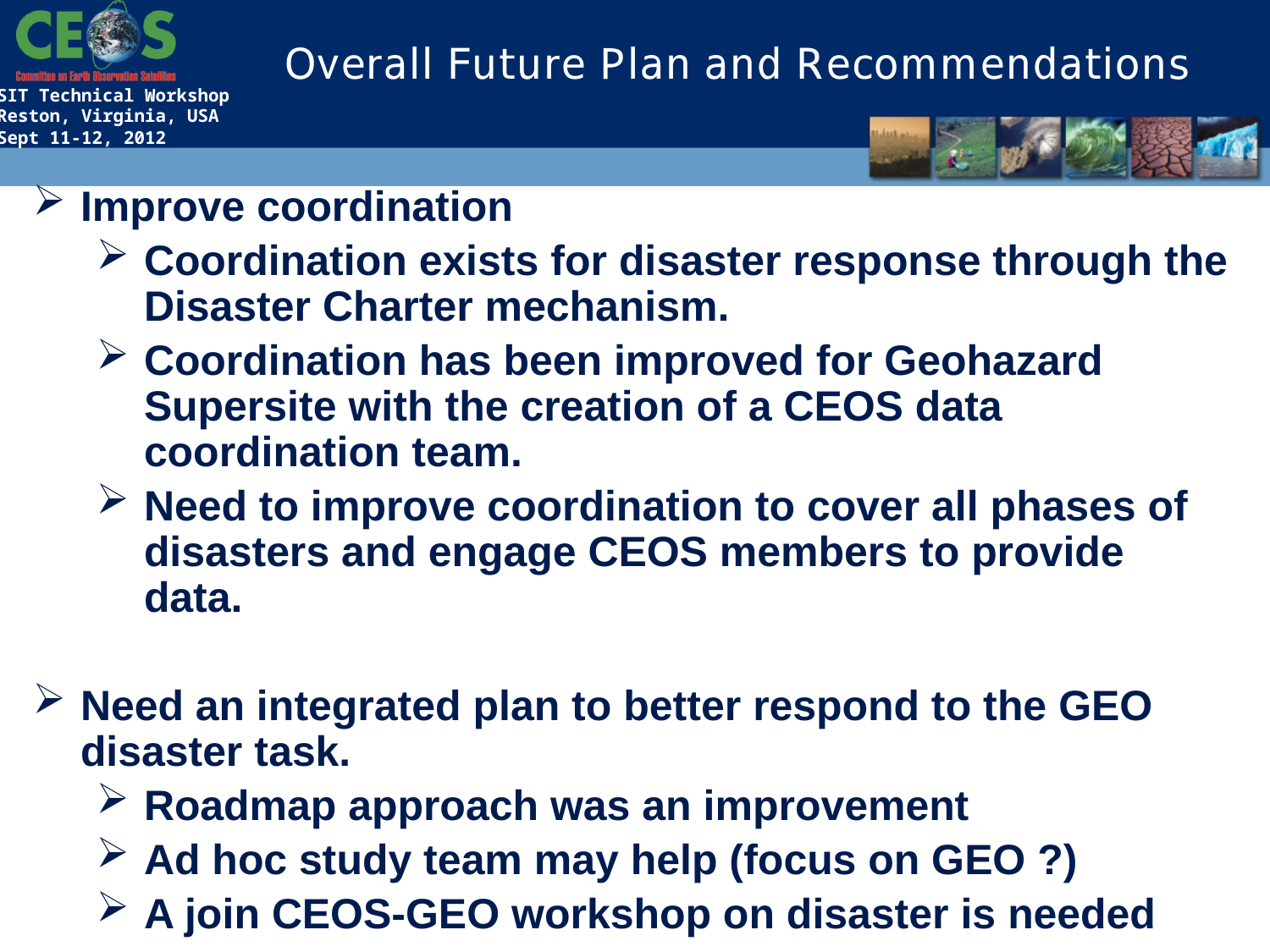

# Overall Future Plan and Recommendations
Improve coordination
Coordination exists for disaster response through the Disaster Charter mechanism.
Coordination has been improved for Geohazard Supersite with the creation of a CEOS data coordination team.
Need to improve coordination to cover all phases of disasters and engage CEOS members to provide data.

Need an integrated plan to better respond to the GEO disaster task.
Roadmap approach was an improvement
Ad hoc study team may help (focus on GEO ?)
A join CEOS-GEO workshop on disaster is needed

dry land
river >
< flooded